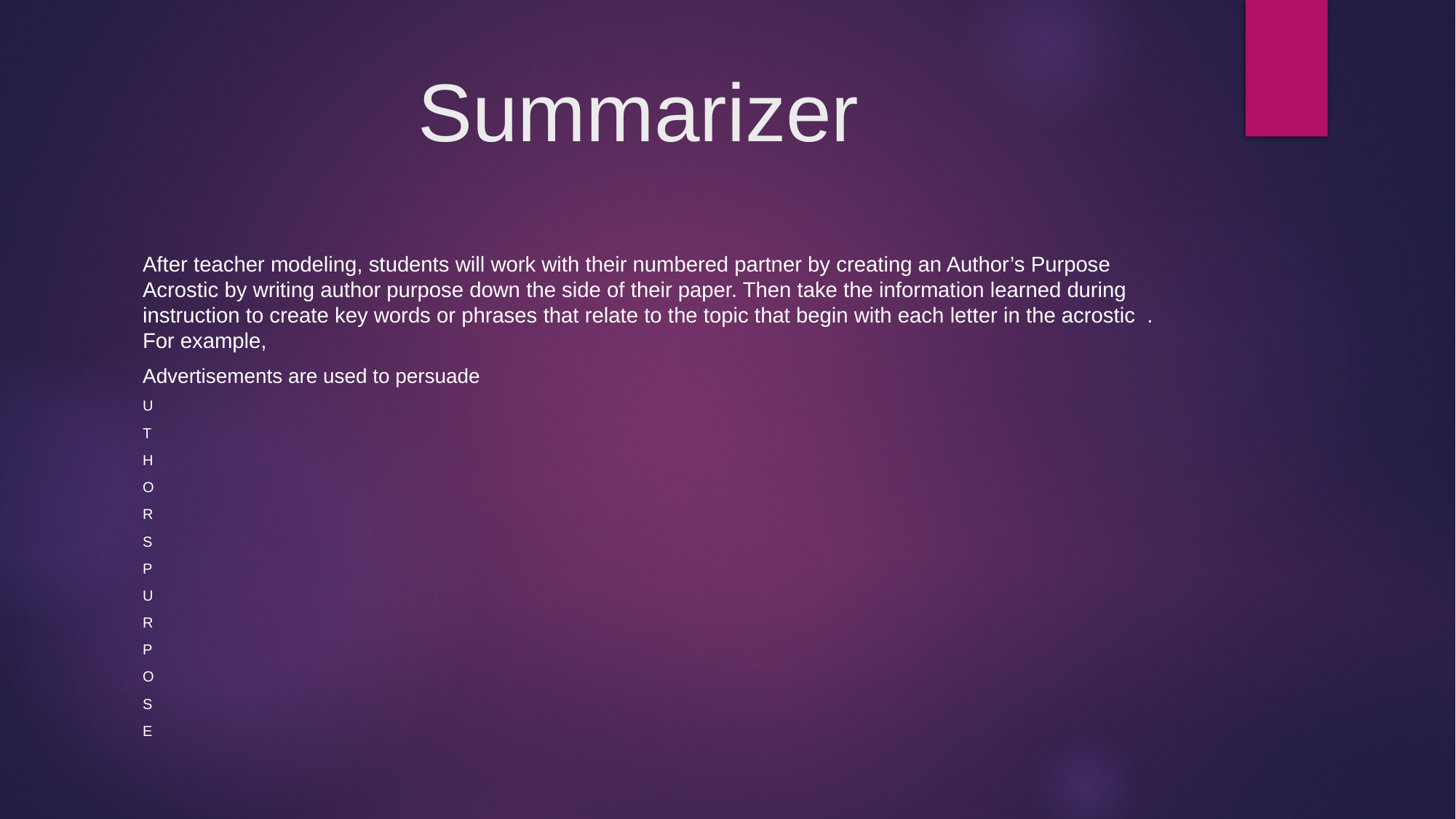

# Summarizer
After teacher modeling, students will work with their numbered partner by creating an Author’s Purpose Acrostic by writing author purpose down the side of their paper. Then take the information learned during instruction to create key words or phrases that relate to the topic that begin with each letter in the acrostic  . For example,
Advertisements are used to persuade
U
T
H
O
R
S
P
U
R
P
O
S
E